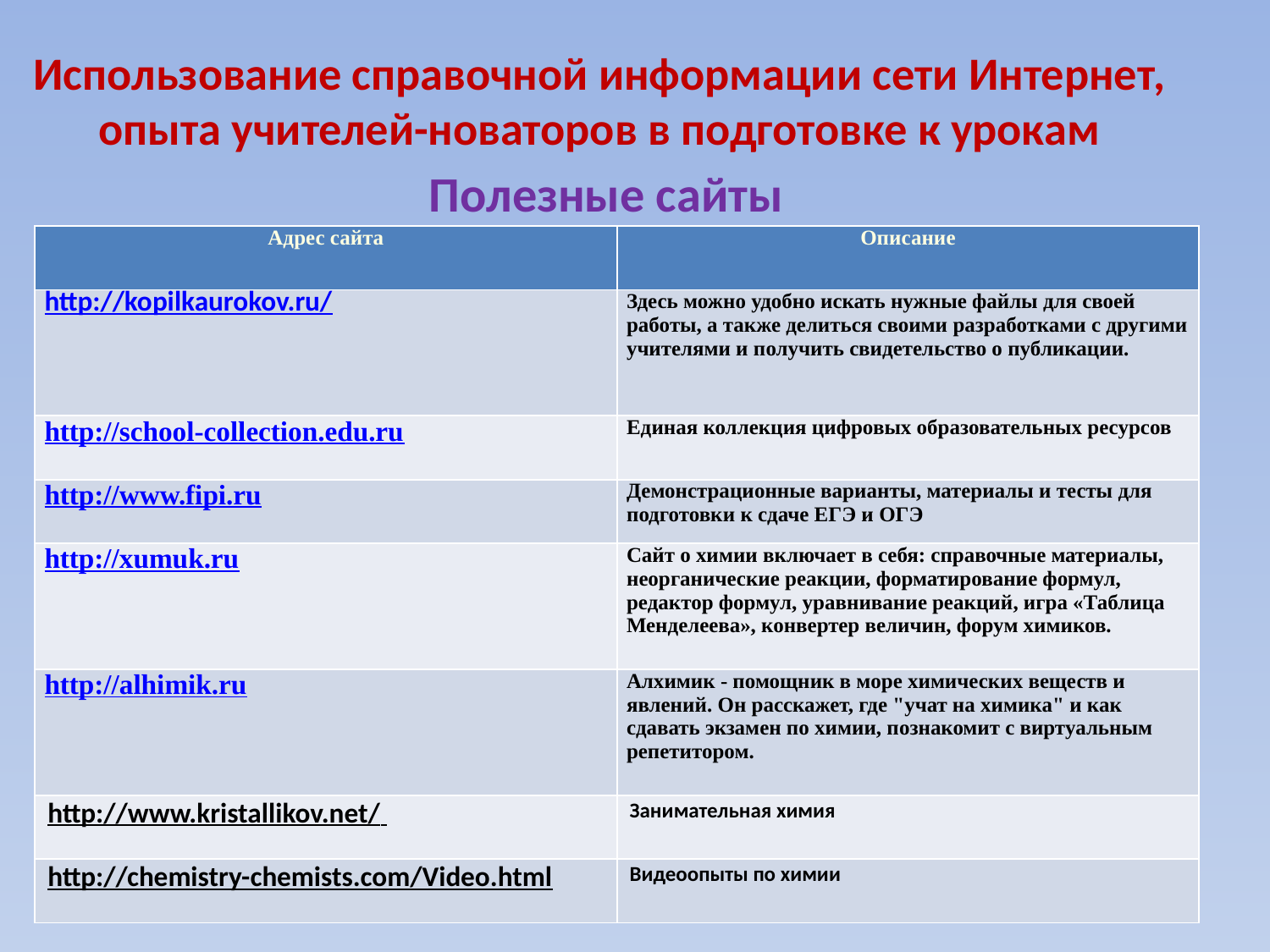

# Использование справочной информации сети Интернет, опыта учителей-новаторов в подготовке к урокам
Полезные сайты
| Адрес сайта | Описание |
| --- | --- |
| http://kopilkaurokov.ru/ | Здесь можно удобно искать нужные файлы для своей работы, а также делиться своими разработками с другими учителями и получить свидетельство о публикации. |
| http://school-collection.edu.ru | Единая коллекция цифровых образовательных ресурсов |
| http://www.fipi.ru | Демонстрационные варианты, материалы и тесты для подготовки к сдаче ЕГЭ и ОГЭ |
| http://xumuk.ru | Сайт о химии включает в себя: справочные материалы, неорганические реакции, форматирование формул, редактор формул, уравнивание реакций, игра «Таблица Менделеева», конвертер величин, форум химиков. |
| http://alhimik.ru | Алхимик - помощник в море химических веществ и явлений. Он расскажет, где "учат на химика" и как сдавать экзамен по химии, познакомит с виртуальным репетитором. |
| http://www.kristallikov.net/ | Занимательная химия |
| http://chemistry-chemists.com/Video.html | Видеоопыты по химии |